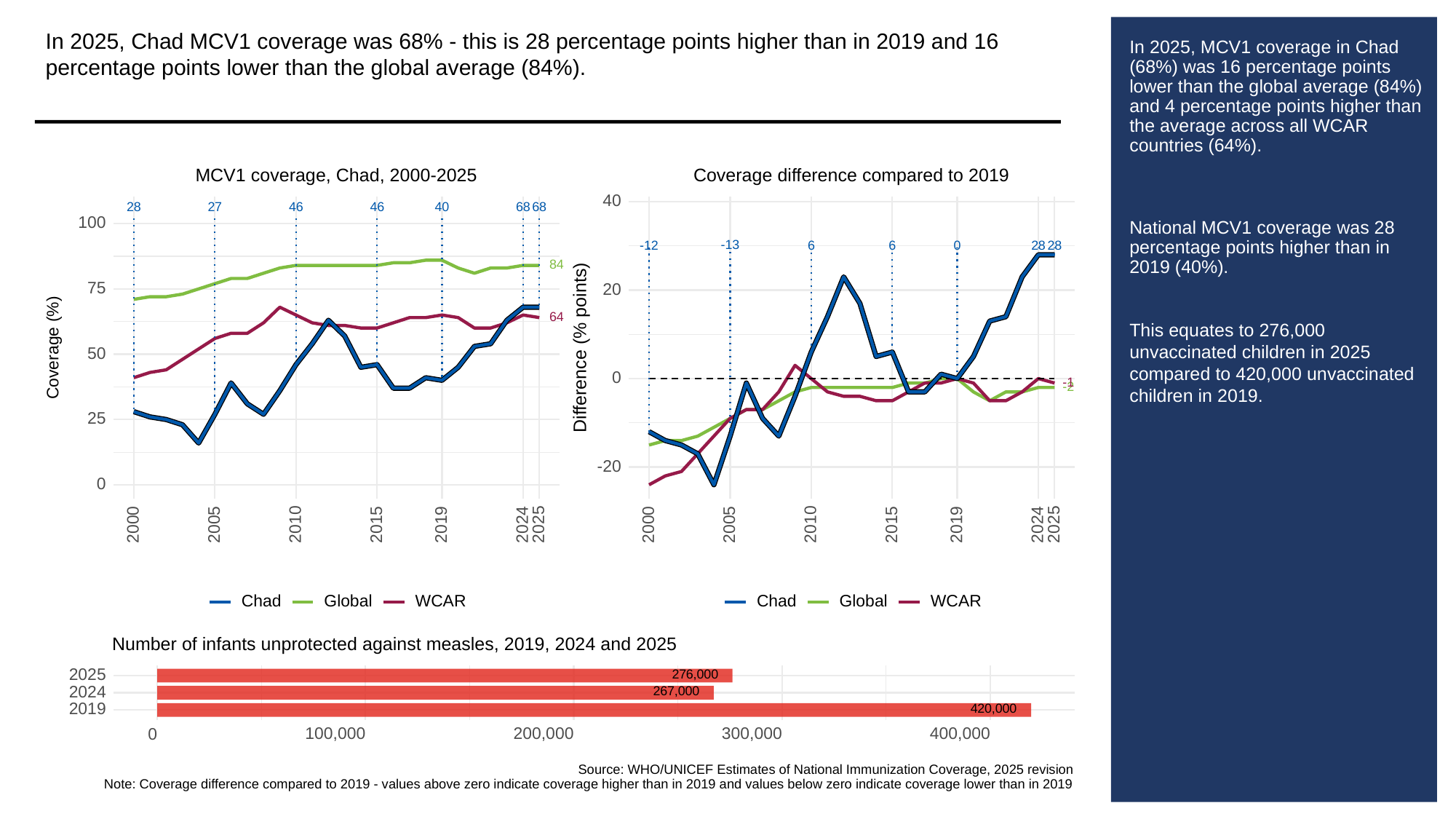

In 2025, Chad MCV1 coverage was 68% - this is 28 percentage points higher than in 2019 and 16 percentage points lower than the global average (84%).
# In 2025, MCV1 coverage in Chad (68%) was 16 percentage points lower than the global average (84%) and 4 percentage points higher than the average across all WCAR countries (64%).

National MCV1 coverage was 28 percentage points higher than in 2019 (40%).

This equates to 276,000 unvaccinated children in 2025 compared to 420,000 unvaccinated children in 2019.

MCV1 coverage, Chad, 2000-2025
Coverage difference compared to 2019
40

28
46
46
40
68
68
27
100

-13
6
6
0
28
28
-12

84
75
20

64

Difference (% points)
Coverage (%)
50

0
-1

-2

25

-20

0

2000
2005
2010
2015
2019
2024
2025
2000
2005
2010
2015
2019
2024
2025
Chad
Global
WCAR
Chad
Global
WCAR

Number of infants unprotected against measles, 2019, 2024 and 2025

276,000
2025

267,000
2024

420,000
2019

100,000
200,000
300,000
400,000
0
Source: WHO/UNICEF Estimates of National Immunization Coverage, 2025 revision
Note: Coverage difference compared to 2019 - values above zero indicate coverage higher than in 2019 and values below zero indicate coverage lower than in 2019